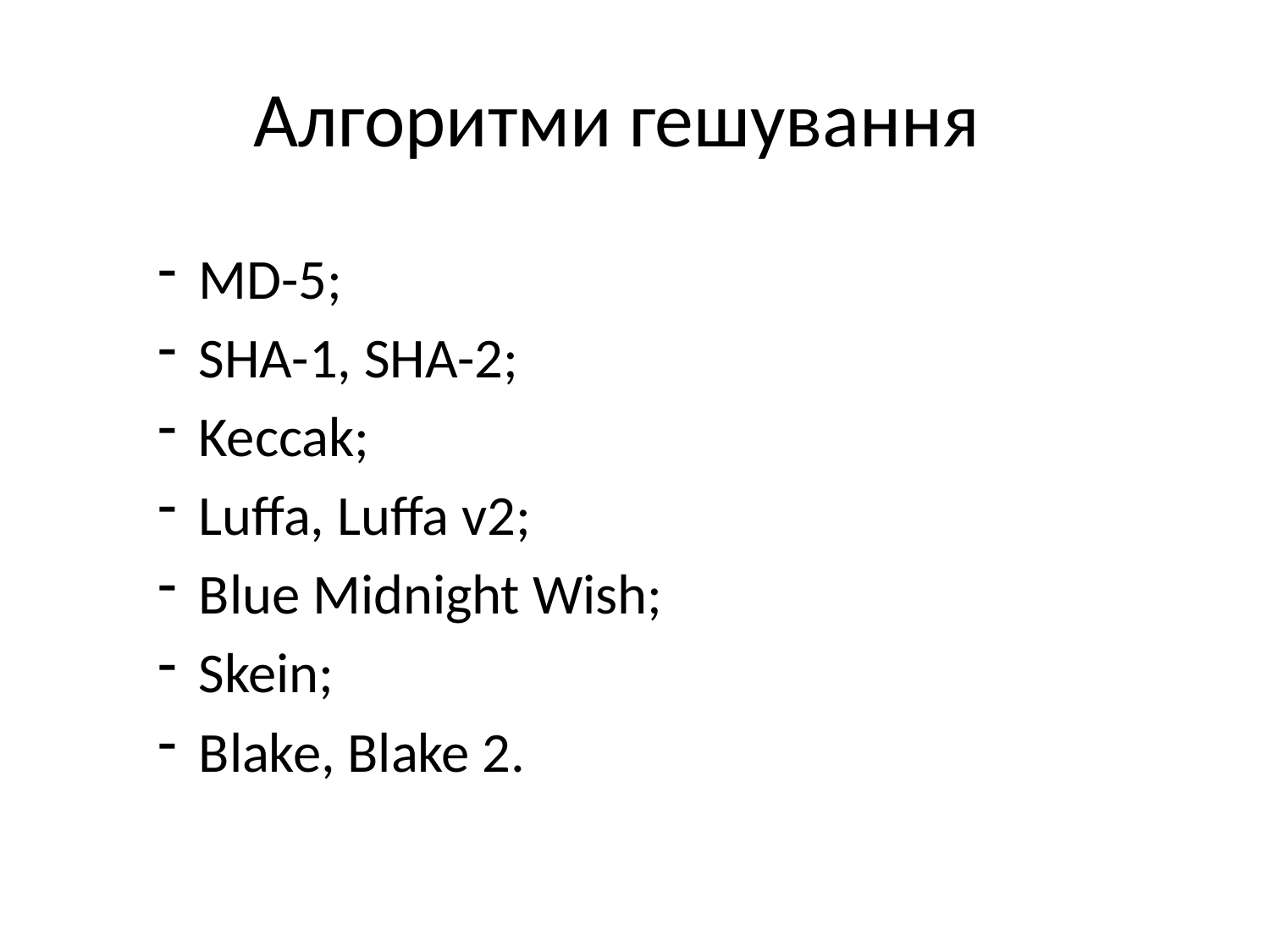

# Алгоритми гешування
MD-5;
SHA-1, SHA-2;
Keccak;
Luffa, Luffa v2;
Blue Midnight Wish;
Skein;
Blake, Blake 2.